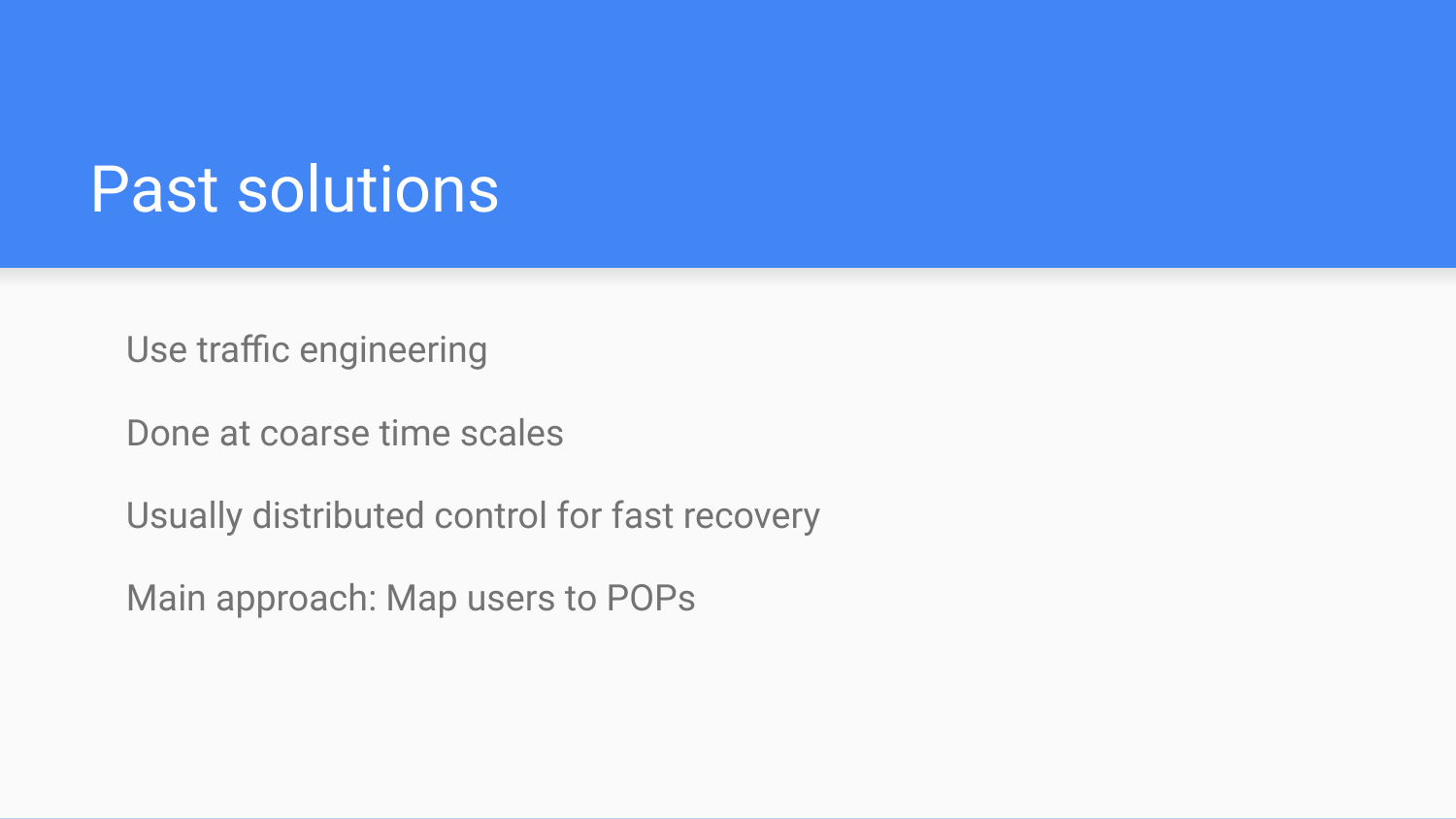

# Past solutions
Use traffic engineering
Done at coarse time scales
Usually distributed control for fast recovery
Main approach: Map users to POPs